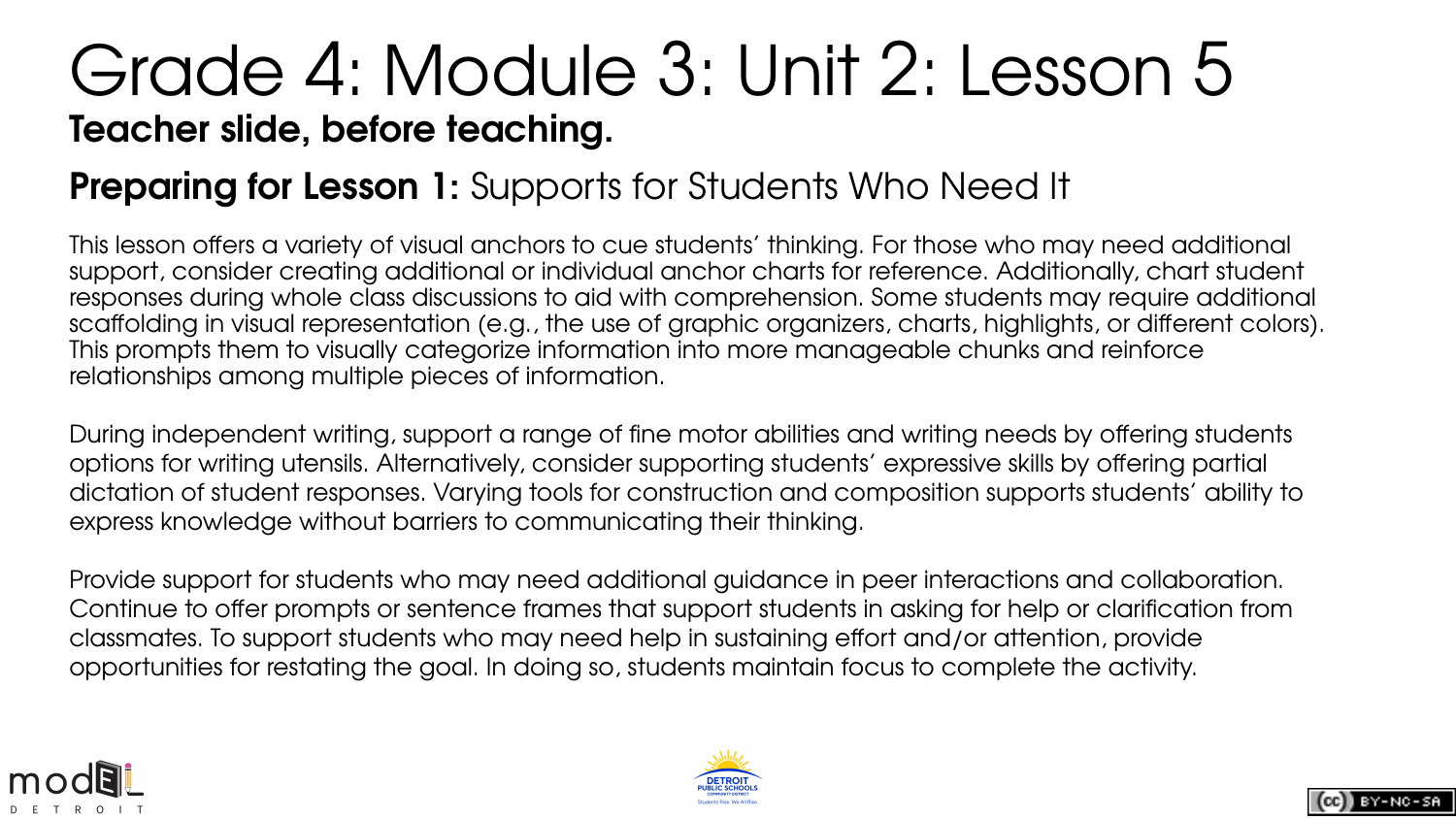

# Grade 4: Module 3: Unit 2: Lesson 5
Teacher slide, before teaching.

Preparing for Lesson 1: Supports for Students Who Need It

This lesson offers a variety of visual anchors to cue students’ thinking. For those who may need additional support, consider creating additional or individual anchor charts for reference. Additionally, chart student responses during whole class discussions to aid with comprehension. Some students may require additional scaffolding in visual representation (e.g., the use of graphic organizers, charts, highlights, or different colors). This prompts them to visually categorize information into more manageable chunks and reinforce relationships among multiple pieces of information.

During independent writing, support a range of fine motor abilities and writing needs by offering students options for writing utensils. Alternatively, consider supporting students’ expressive skills by offering partial dictation of student responses. Varying tools for construction and composition supports students’ ability to express knowledge without barriers to communicating their thinking.

Provide support for students who may need additional guidance in peer interactions and collaboration. Continue to offer prompts or sentence frames that support students in asking for help or clarification from classmates. To support students who may need help in sustaining effort and/or attention, provide opportunities for restating the goal. In doing so, students maintain focus to complete the activity.